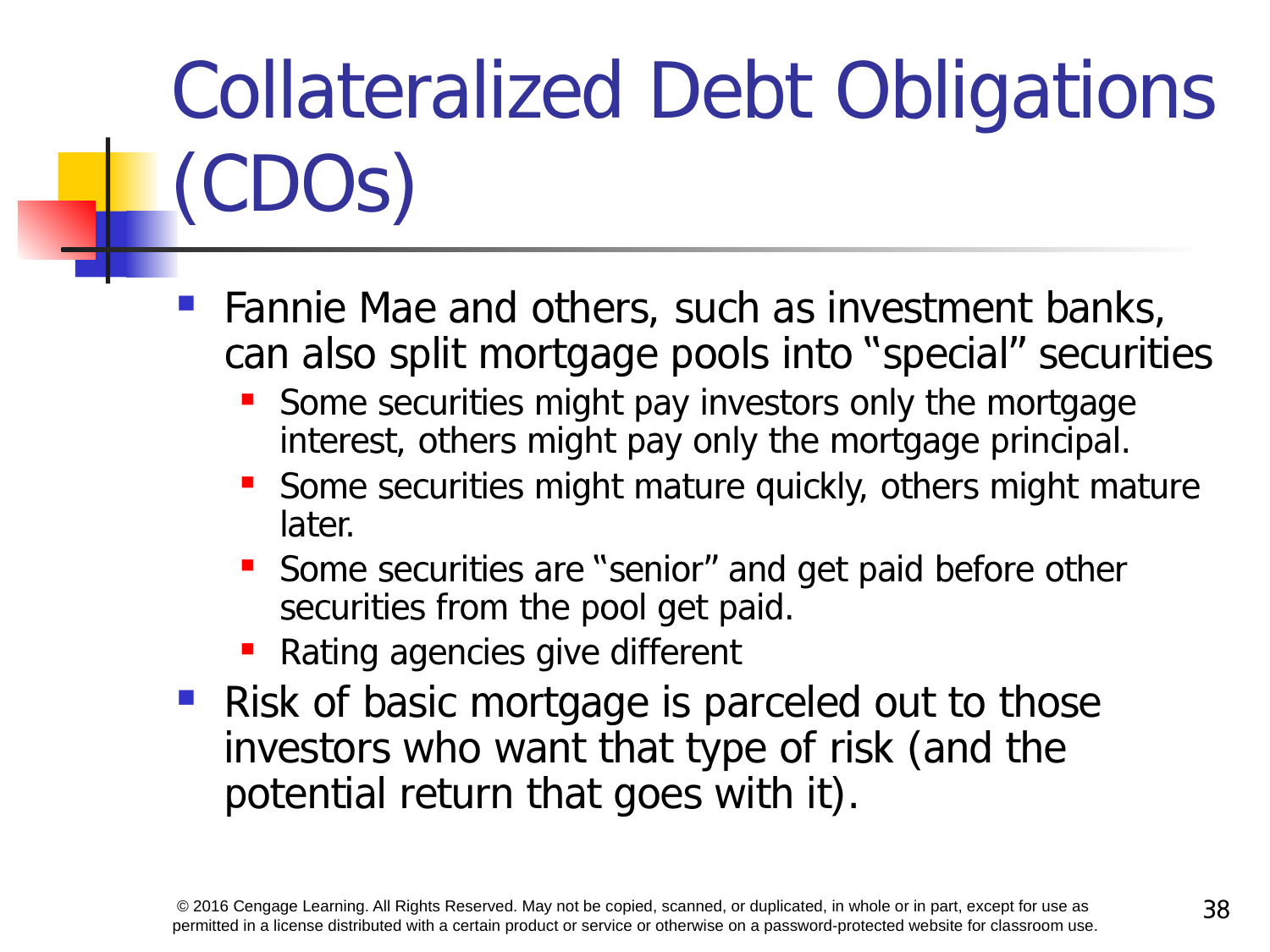

# Collateralized Debt Obligations (CDOs)
Fannie Mae and others, such as investment banks, can also split mortgage pools into “special” securities
Some securities might pay investors only the mortgage interest, others might pay only the mortgage principal.
Some securities might mature quickly, others might mature later.
Some securities are “senior” and get paid before other securities from the pool get paid.
Rating agencies give different
Risk of basic mortgage is parceled out to those investors who want that type of risk (and the potential return that goes with it).
38